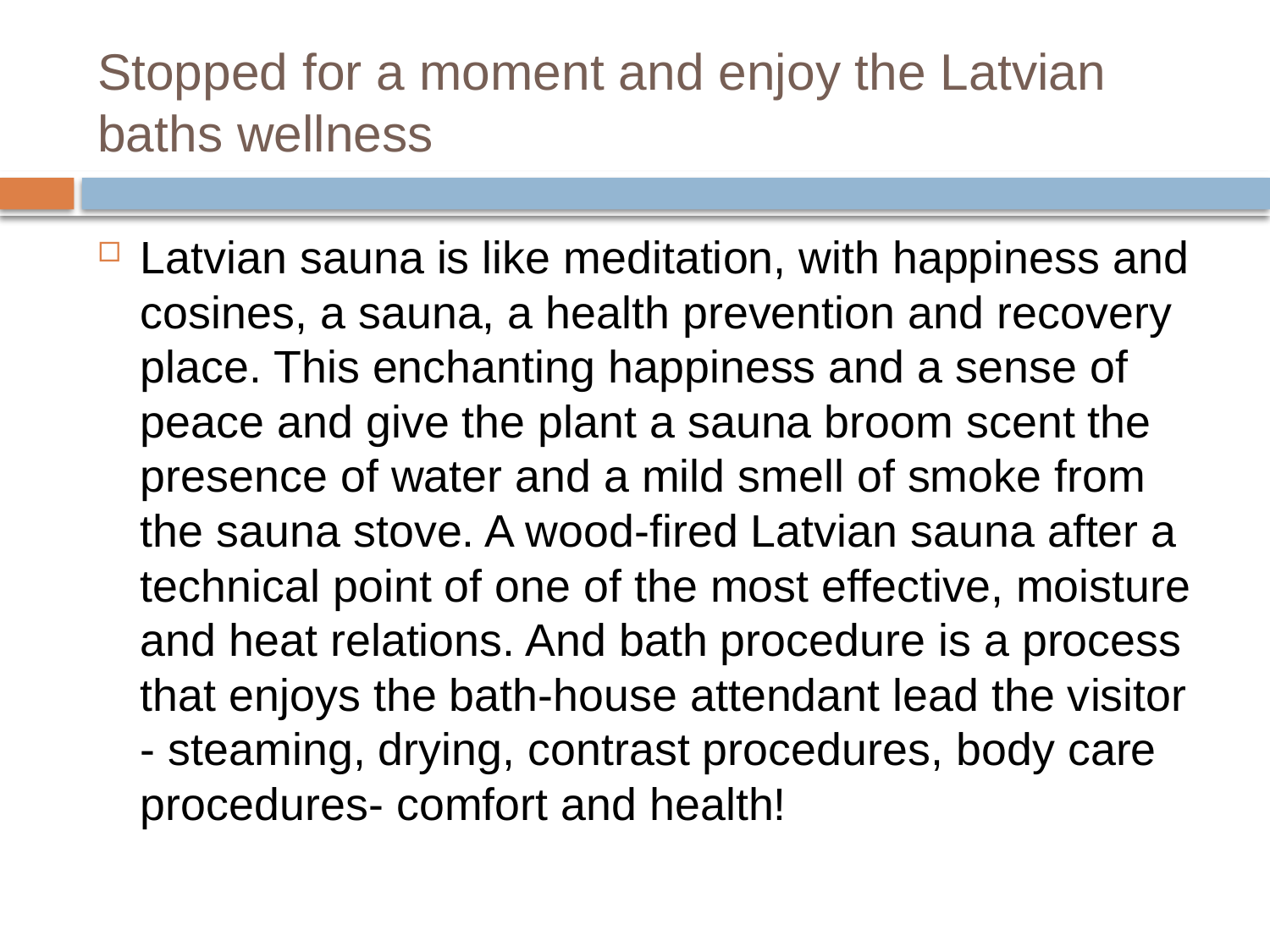

# Stopped for a moment and enjoy the Latvian baths wellness
Latvian sauna is like meditation, with happiness and cosines, a sauna, a health prevention and recovery place. This enchanting happiness and a sense of peace and give the plant a sauna broom scent the presence of water and a mild smell of smoke from the sauna stove. A wood-fired Latvian sauna after a technical point of one of the most effective, moisture and heat relations. And bath procedure is a process that enjoys the bath-house attendant lead the visitor - steaming, drying, contrast procedures, body care procedures- comfort and health!